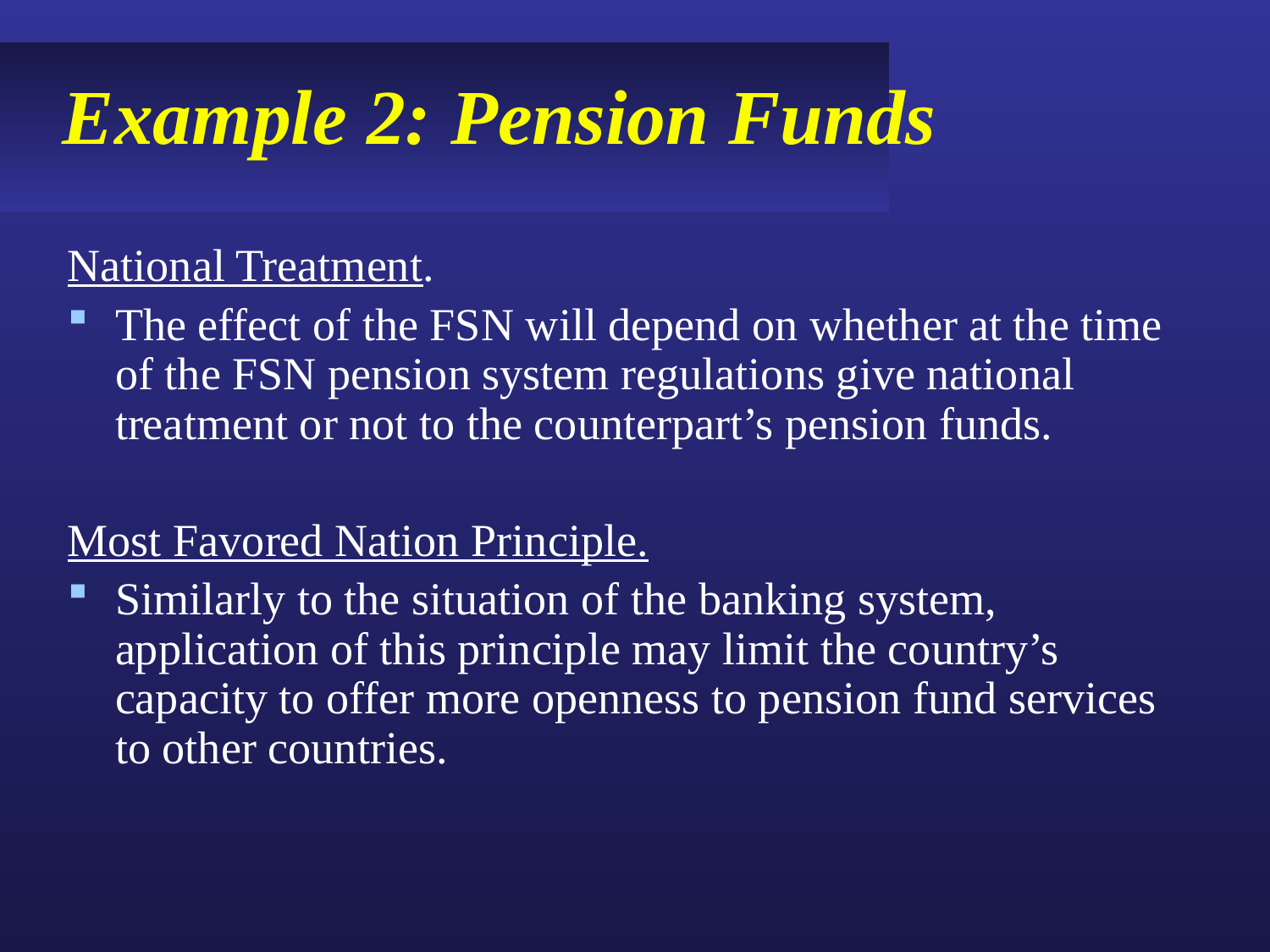

# Example 2: Pension Funds

National Treatment.
The effect of the FSN will depend on whether at the time of the FSN pension system regulations give national treatment or not to the counterpart’s pension funds.

Most Favored Nation Principle.
Similarly to the situation of the banking system, application of this principle may limit the country’s capacity to offer more openness to pension fund services to other countries.